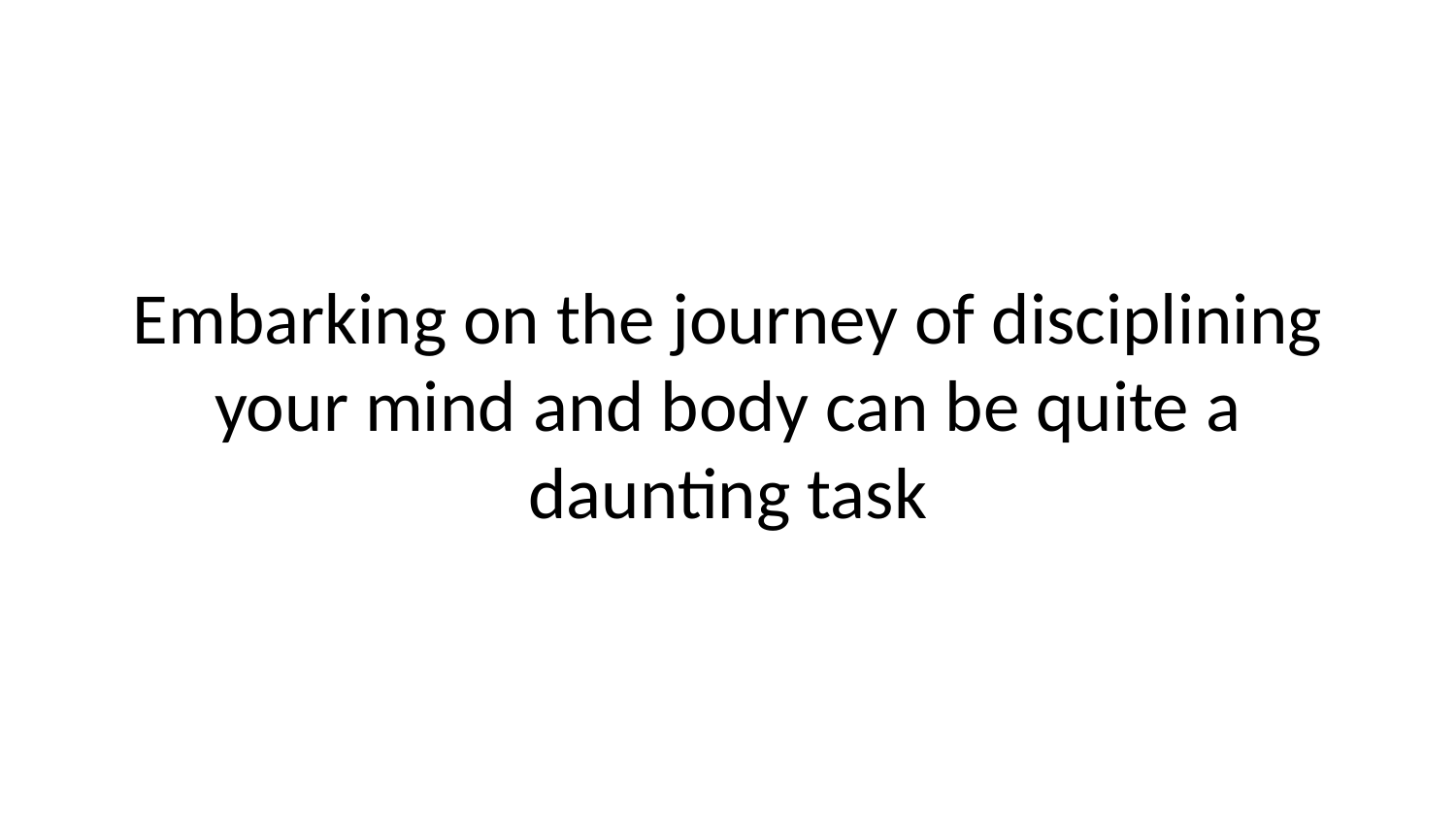

Embarking on the journey of disciplining your mind and body can be quite a daunting task